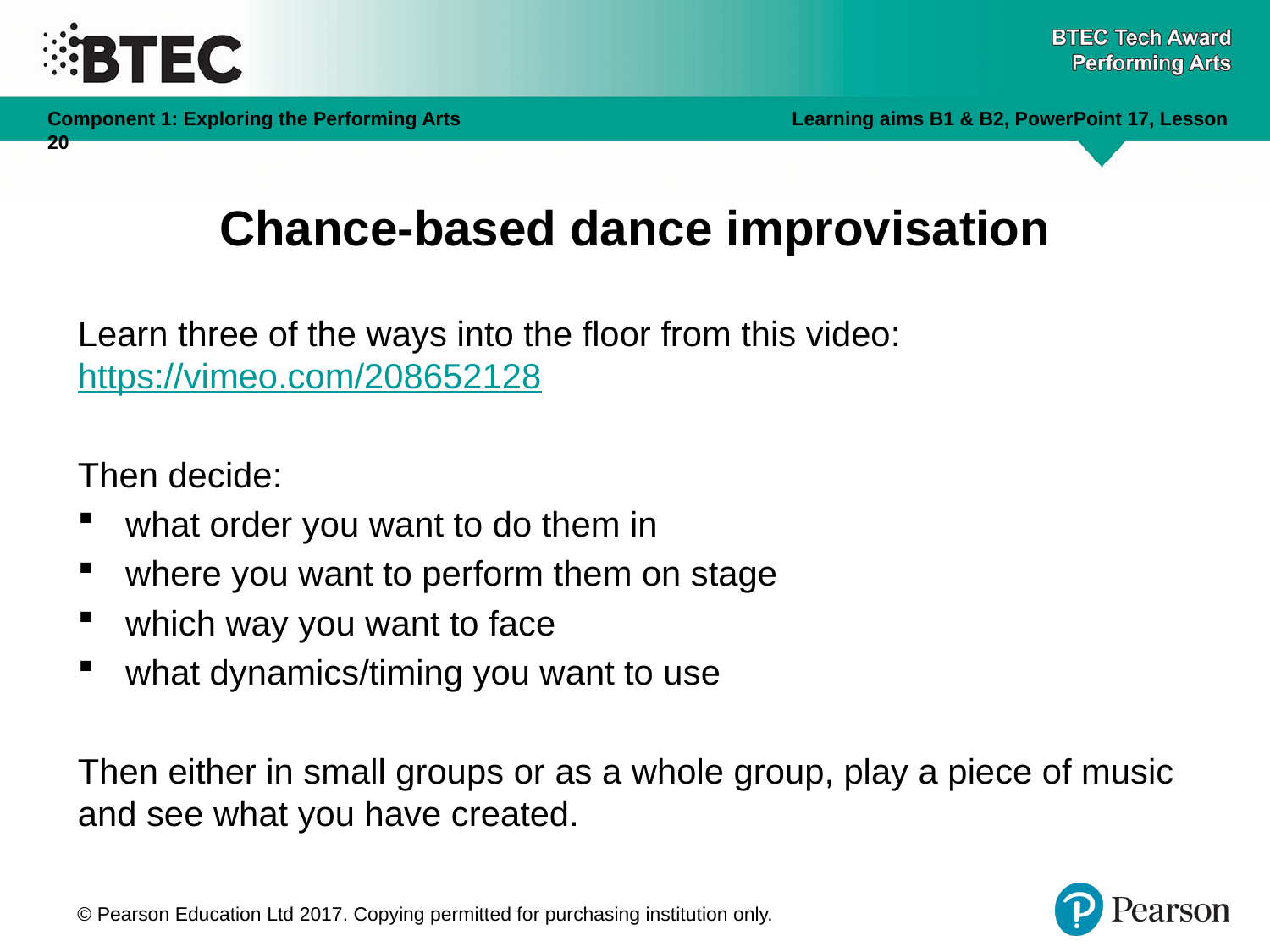

# Chance-based dance improvisation
Learn three of the ways into the floor from this video: https://vimeo.com/208652128

Then decide:
what order you want to do them in
where you want to perform them on stage
which way you want to face
what dynamics/timing you want to use

Then either in small groups or as a whole group, play a piece of music and see what you have created.

© Pearson Education Ltd 2017. Copying permitted for purchasing institution only.